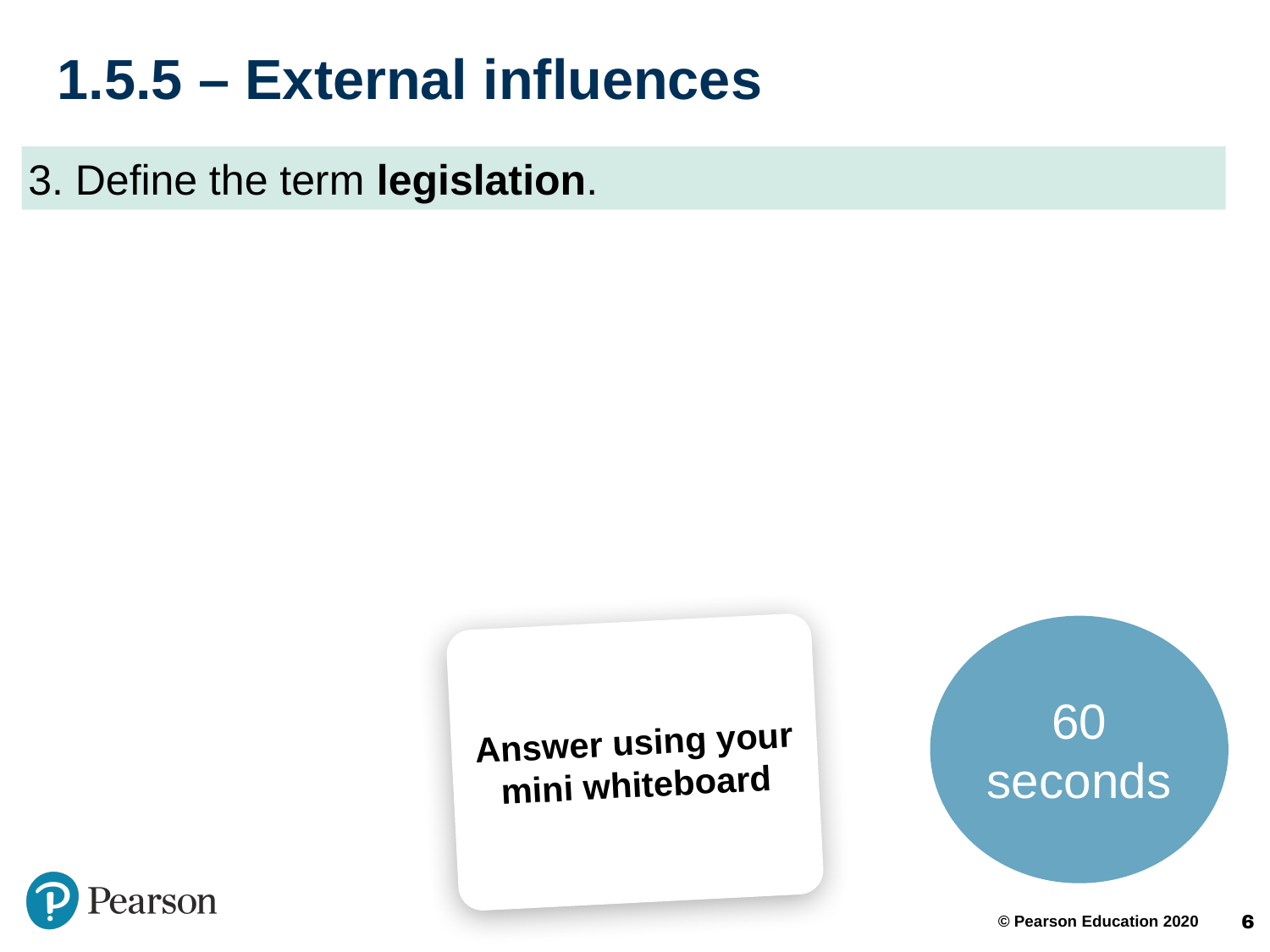

# 1.5.5 – External influences
3. Define the term legislation.

60 seconds

Answer using your mini whiteboard

6